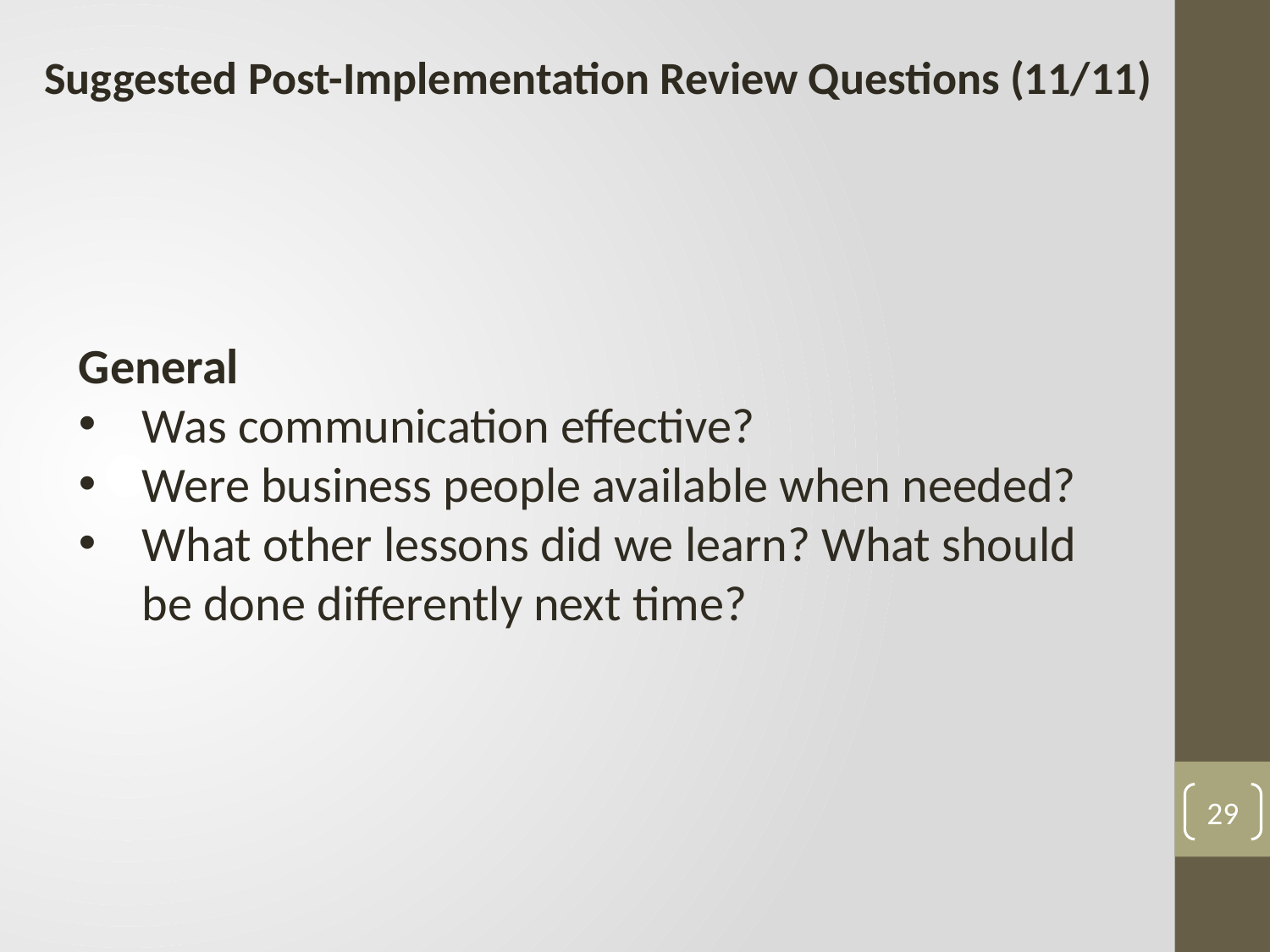

Suggested Post-Implementation Review Questions (11/11)
General
Was communication effective?
Were business people available when needed?
What other lessons did we learn? What should be done differently next time?
29